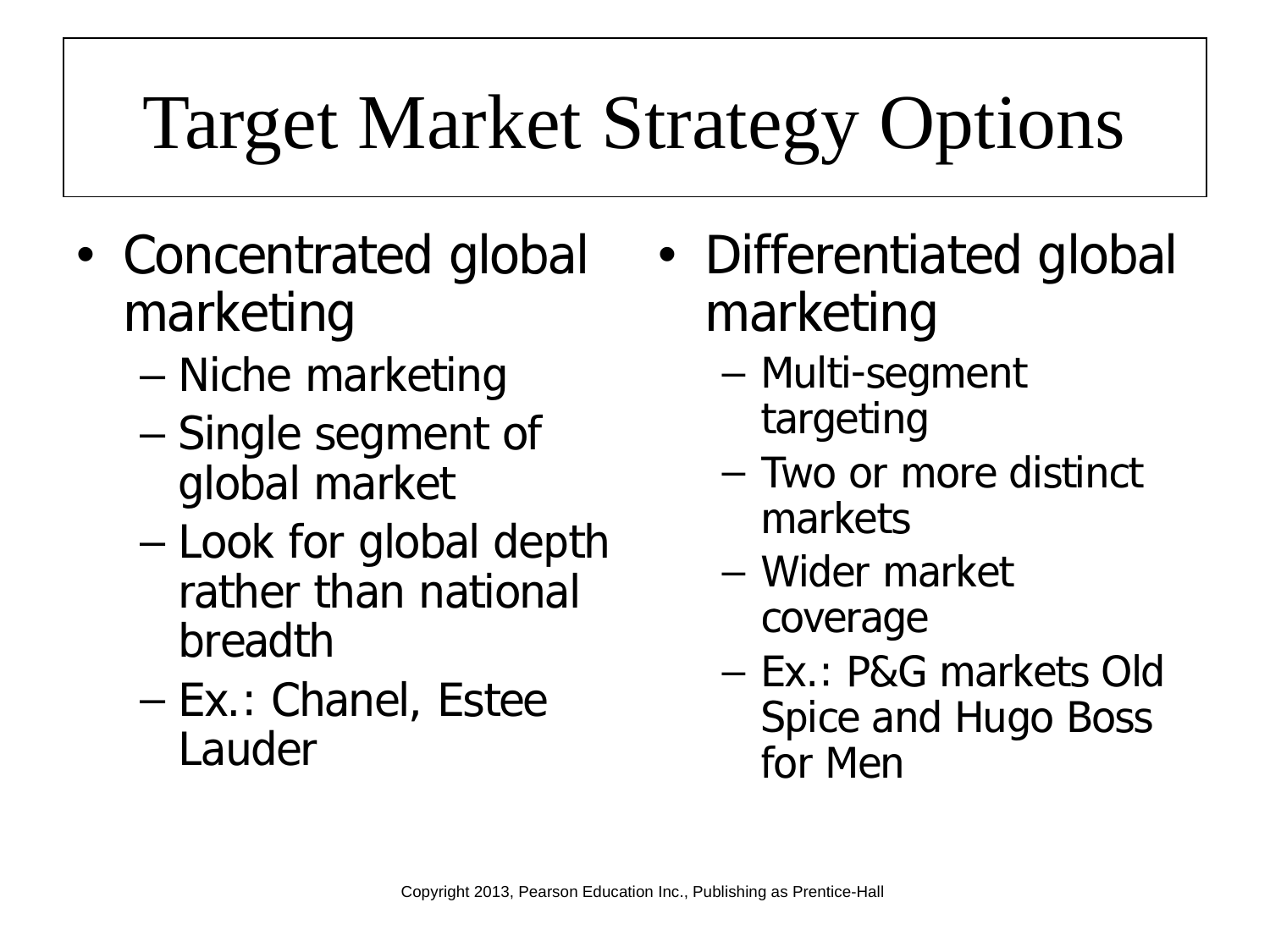

# Target Market Strategy Options
Concentrated global marketing
Niche marketing
Single segment of global market
Look for global depth rather than national breadth
Ex.: Chanel, Estee Lauder

Differentiated global marketing
Multi-segment targeting
Two or more distinct markets
Wider market coverage
Ex.: P&G markets Old Spice and Hugo Boss for Men

Copyright 2013, Pearson Education Inc., Publishing as Prentice-Hall